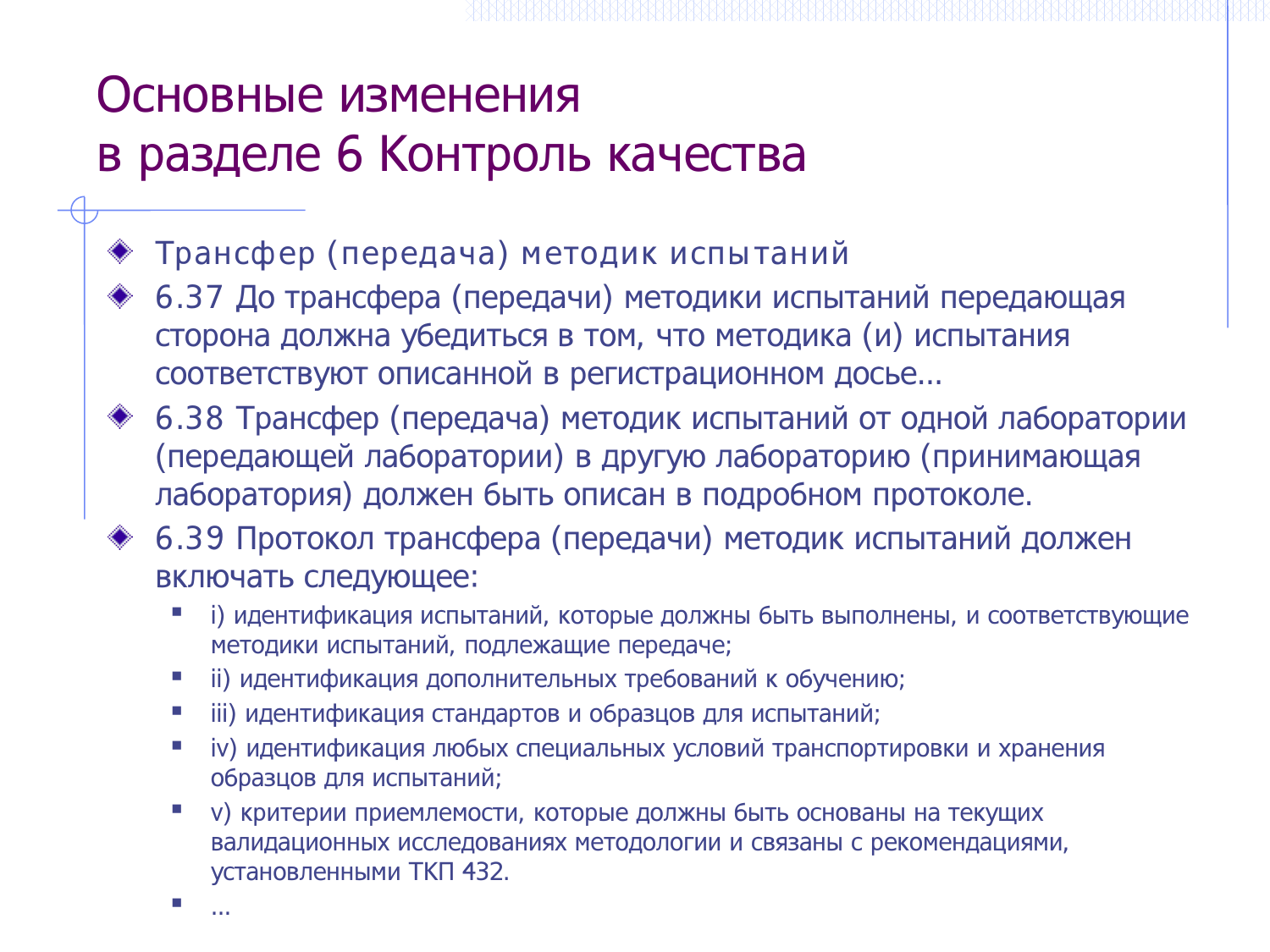

Основные изменения
в разделе 6 Контроль качества
Трансфер (передача) методик испытаний
6.37 До трансфера (передачи) методики испытаний передающая сторона должна убедиться в том, что методика (и) испытания соответствуют описанной в регистрационном досье…
6.38 Трансфер (передача) методик испытаний от одной лаборатории (передающей лаборатории) в другую лабораторию (принимающая лаборатория) должен быть описан в подробном протоколе.
6.39 Протокол трансфера (передачи) методик испытаний должен включать следующее:
i) идентификация испытаний, которые должны быть выполнены, и соответствующие методики испытаний, подлежащие передаче;
ii) идентификация дополнительных требований к обучению;
iii) идентификация стандартов и образцов для испытаний;
iv) идентификация любых специальных условий транспортировки и хранения образцов для испытаний;
v) критерии приемлемости, которые должны быть основаны на текущих валидационных исследованиях методологии и связаны с рекомендациями, установленными ТКП 432.
…